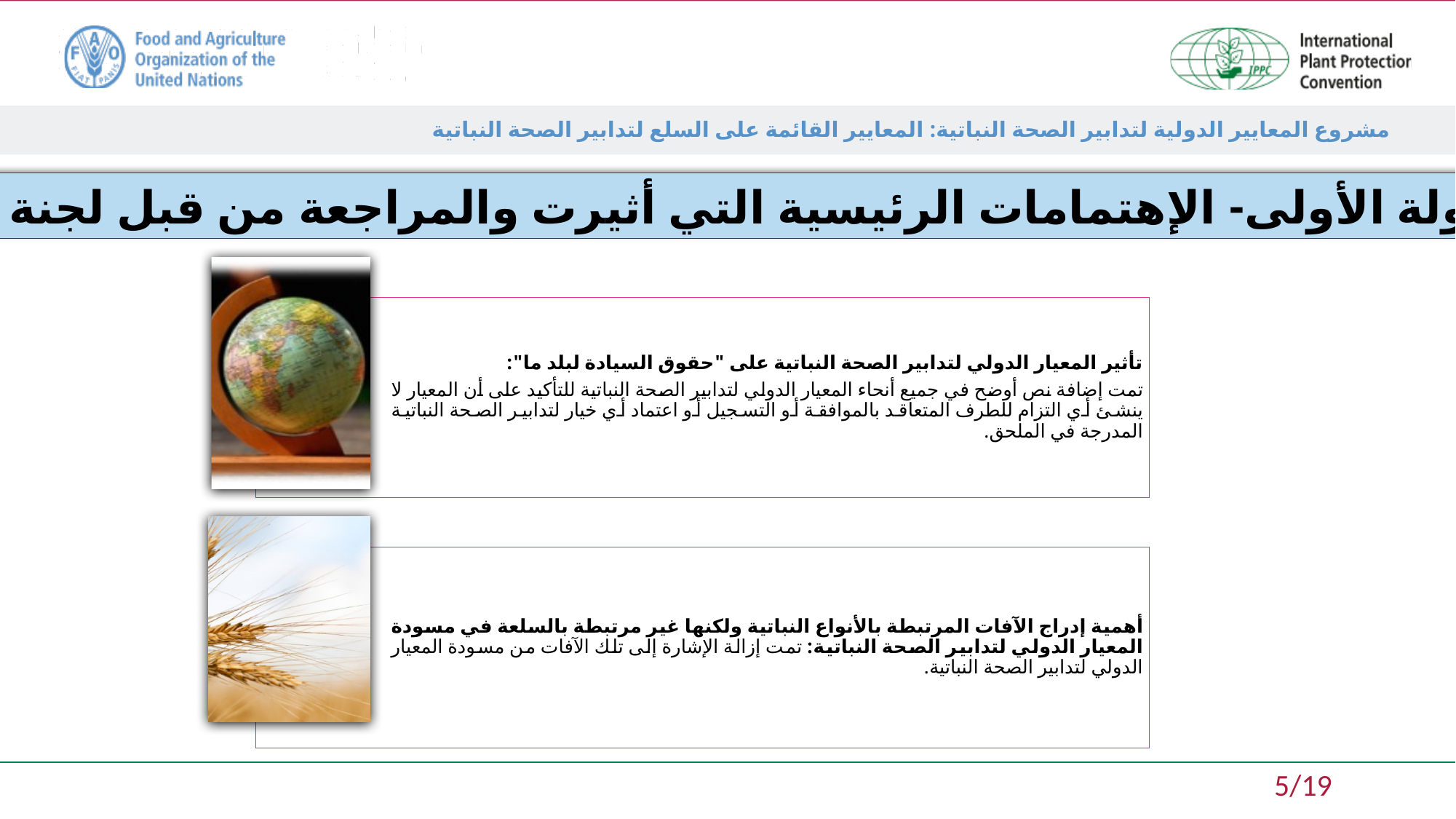

المداولة الأولى- الإهتمامات الرئيسية التي أثيرت والمراجعة من قبل لجنة المعايير
تأثير المعيار الدولي لتدابير الصحة النباتية على "حقوق السيادة لبلد ما":
تمت إضافة نص أوضح في جميع أنحاء المعيار الدولي لتدابير الصحة النباتية للتأكيد على أن المعيار لا ينشئ أي التزام للطرف المتعاقد بالموافقة أو التسجيل أو اعتماد أي خيار لتدابير الصحة النباتية المدرجة في الملحق.
أهمية إدراج الآفات المرتبطة بالأنواع النباتية ولكنها غير مرتبطة بالسلعة في مسودة المعيار الدولي لتدابير الصحة النباتية: تمت إزالة الإشارة إلى تلك الآفات من مسودة المعيار الدولي لتدابير الصحة النباتية.